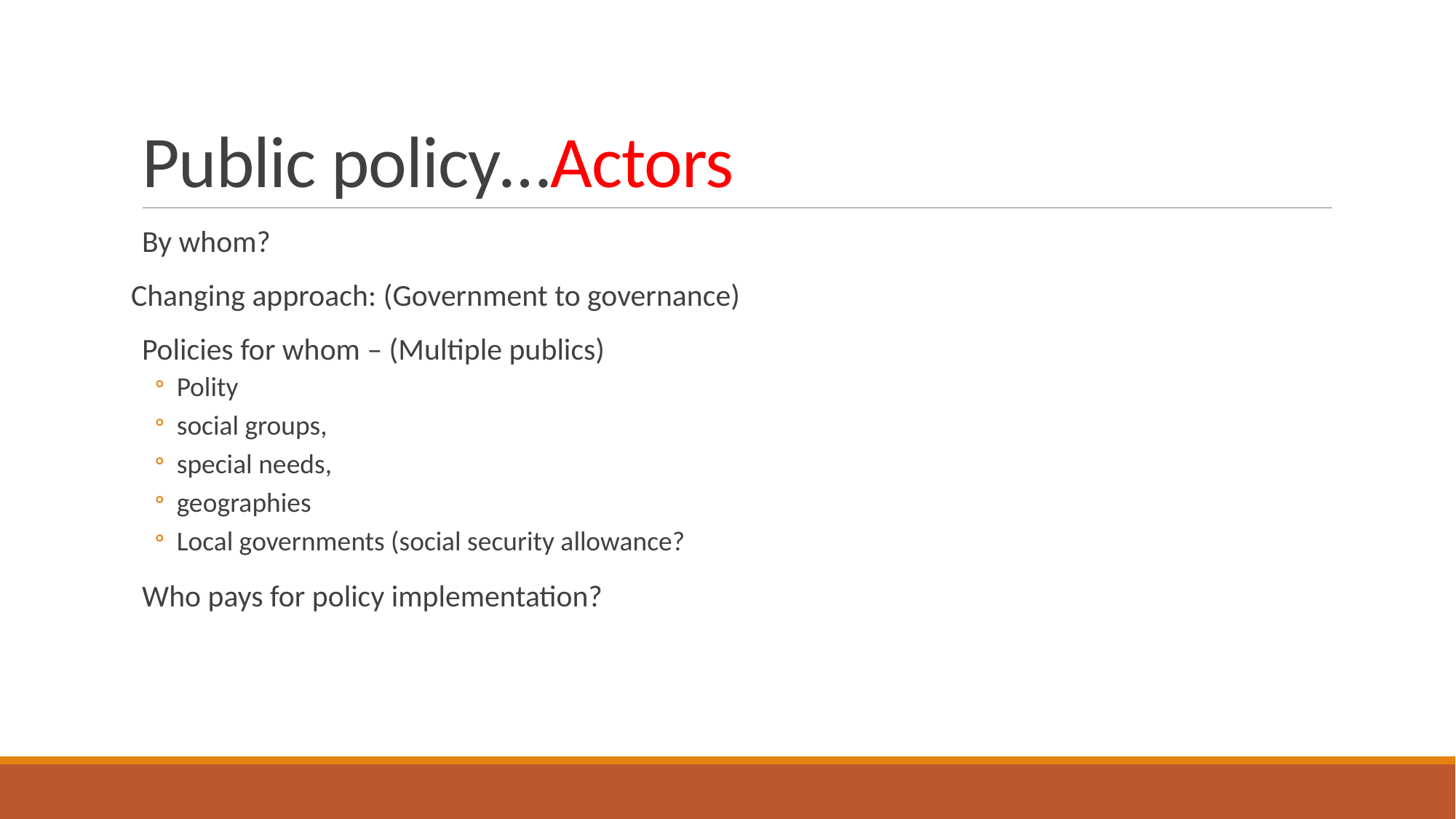

# Public policy…Actors
By whom?
Changing approach: (Government to governance)
Policies for whom – (Multiple publics)
Polity
social groups,
special needs,
geographies
Local governments (social security allowance?
Who pays for policy implementation?